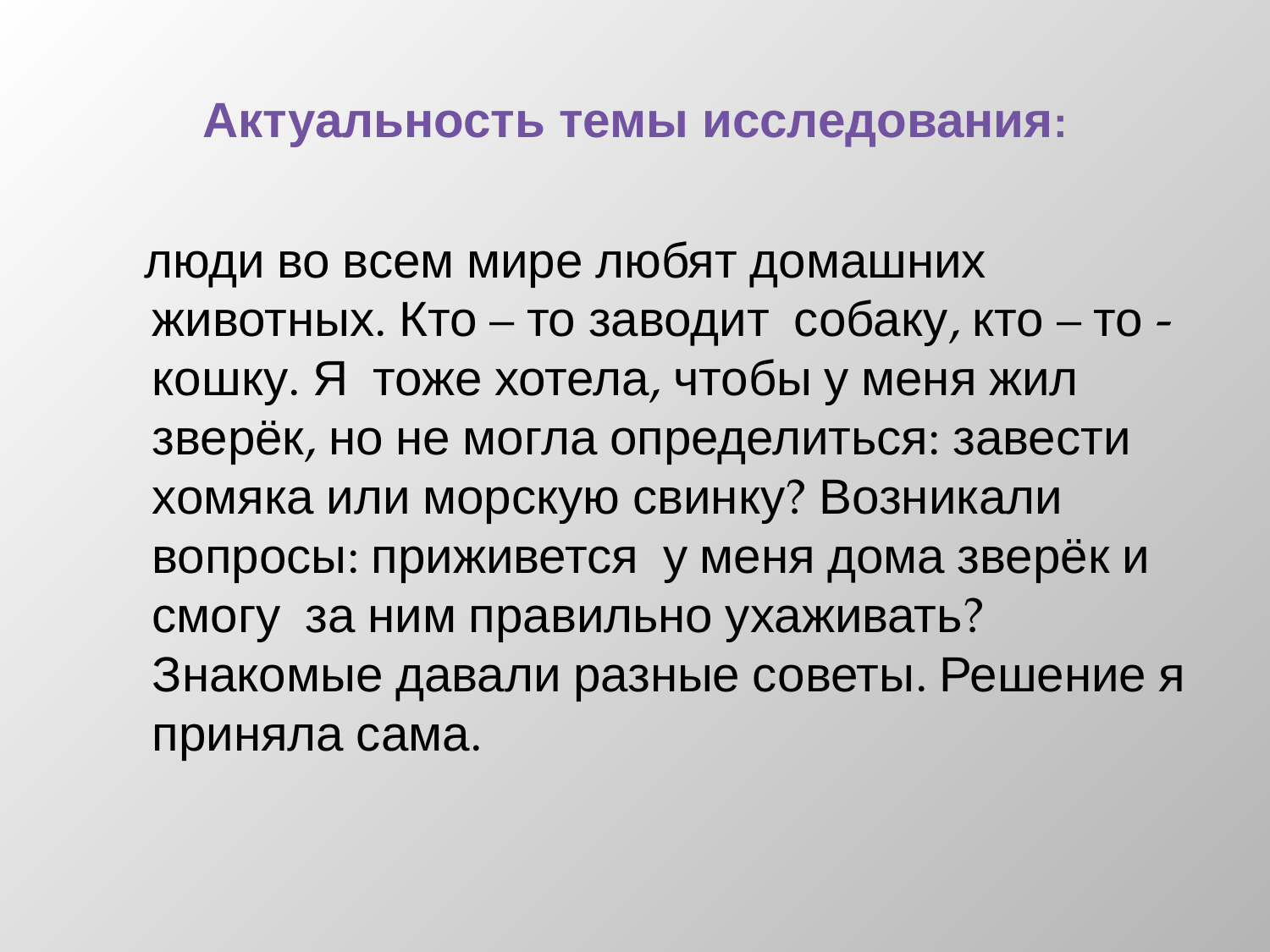

# Актуальность темы исследования:
    люди во всем мире любят домашних животных. Кто – то заводит  собаку, кто – то -  кошку. Я  тоже хотела, чтобы у меня жил зверёк, но не могла определиться: завести хомяка или морскую свинку? Возникали вопросы: приживется  у меня дома зверёк и  смогу  за ним правильно ухаживать? Знакомые давали разные советы. Решение я приняла сама.